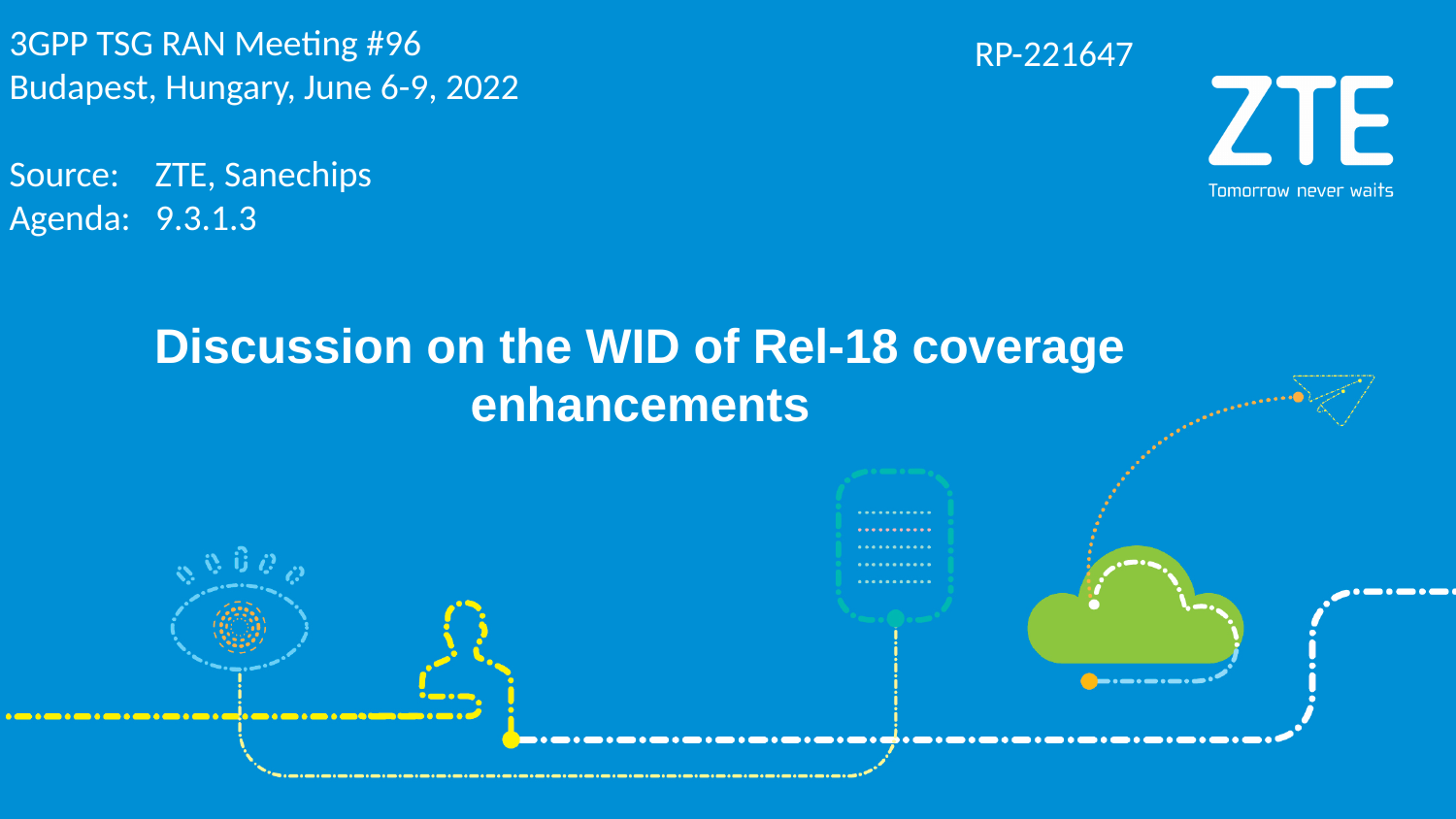

3GPP TSG RAN Meeting #96
Budapest, Hungary, June 6-9, 2022

Source: 	ZTE, Sanechips
Agenda:   9.3.1.3

RP-221647
# Discussion on the WID of Rel-18 coverage enhancements